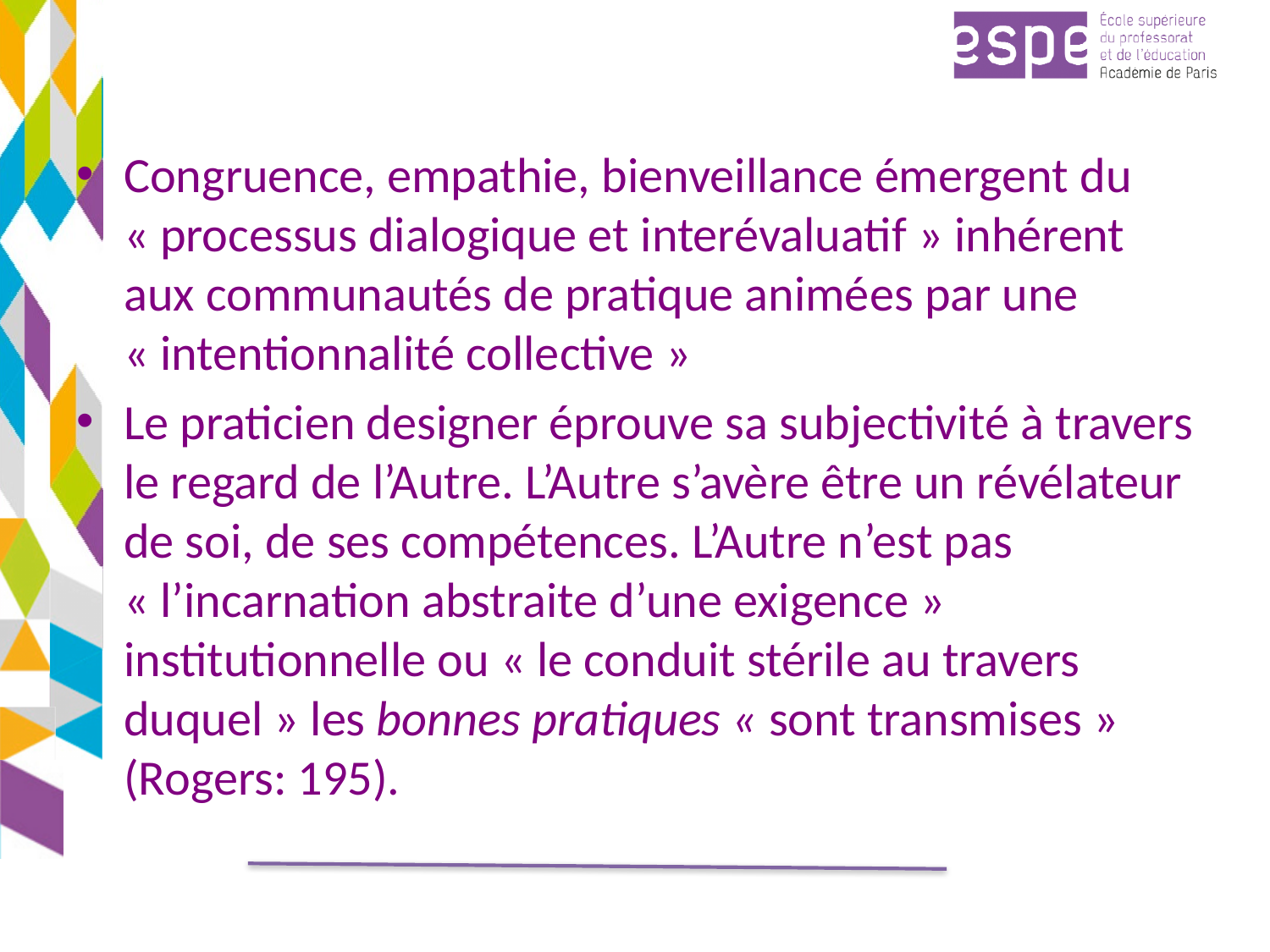

#
Congruence, empathie, bienveillance émergent du « processus dialogique et interévaluatif » inhérent aux communautés de pratique animées par une « intentionnalité collective »
Le praticien designer éprouve sa subjectivité à travers le regard de l’Autre. L’Autre s’avère être un révélateur de soi, de ses compétences. L’Autre n’est pas « l’incarnation abstraite d’une exigence » institutionnelle ou « le conduit stérile au travers duquel » les bonnes pratiques « sont transmises » (Rogers: 195).